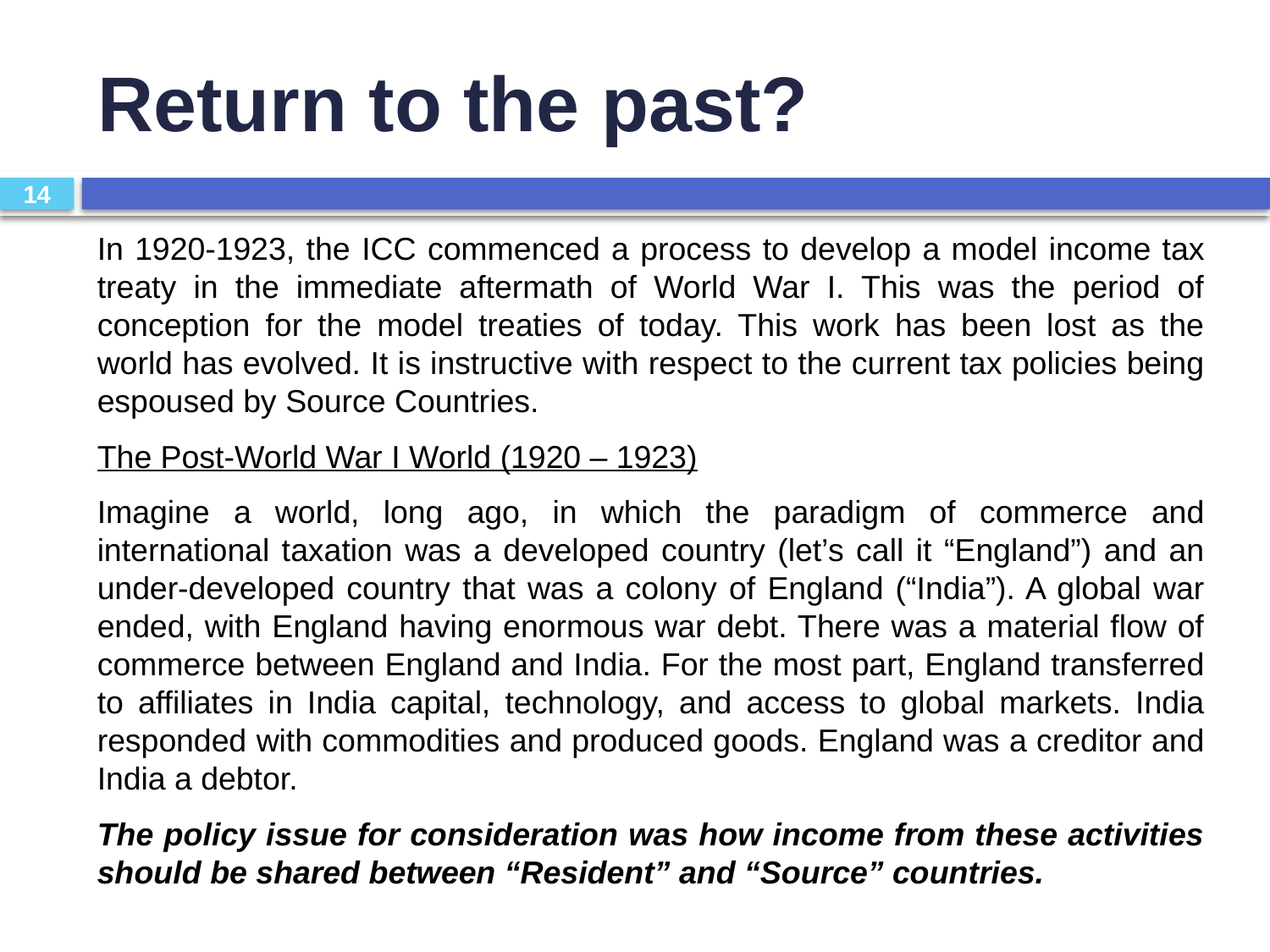

# Return to the past?
14
In 1920-1923, the ICC commenced a process to develop a model income tax treaty in the immediate aftermath of World War I. This was the period of conception for the model treaties of today. This work has been lost as the world has evolved. It is instructive with respect to the current tax policies being espoused by Source Countries.
The Post-World War I World (1920 – 1923)
Imagine a world, long ago, in which the paradigm of commerce and international taxation was a developed country (let’s call it “England”) and an under-developed country that was a colony of England (“India”). A global war ended, with England having enormous war debt. There was a material flow of commerce between England and India. For the most part, England transferred to affiliates in India capital, technology, and access to global markets. India responded with commodities and produced goods. England was a creditor and India a debtor.
The policy issue for consideration was how income from these activities should be shared between “Resident” and “Source” countries.